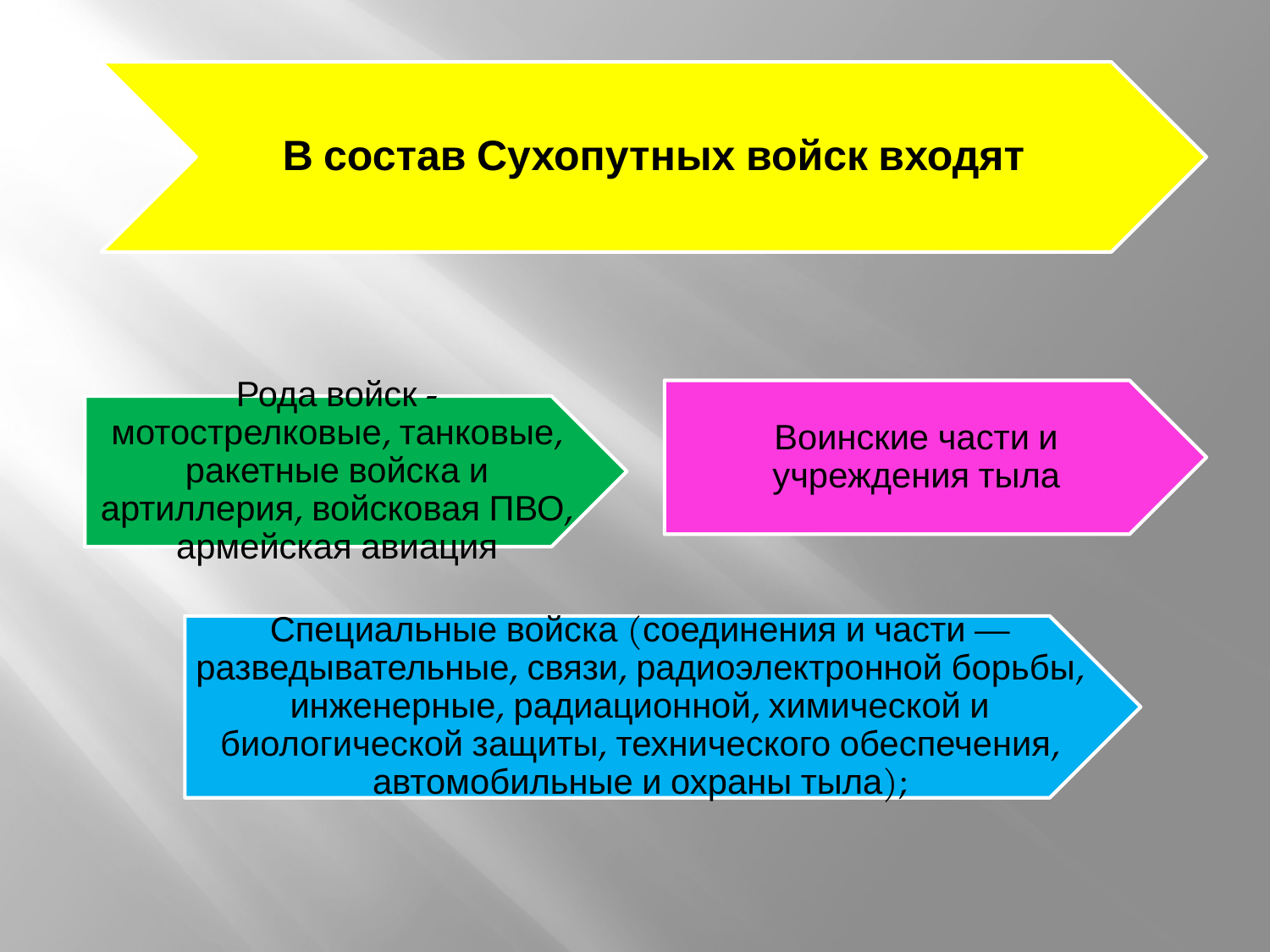

В состав Сухопутных войск входят
Рода войск - мотострелковые, танковые, ракетные войска и артиллерия, войсковая ПВО, армейская авиация
Специальные войска (соединения и части — разведывательные, связи, радиоэлектронной борьбы, инженерные, радиационной, химической и биологической защиты, технического обеспечения, автомобильные и охраны тыла);
Воинские части и учреждения тыла
#